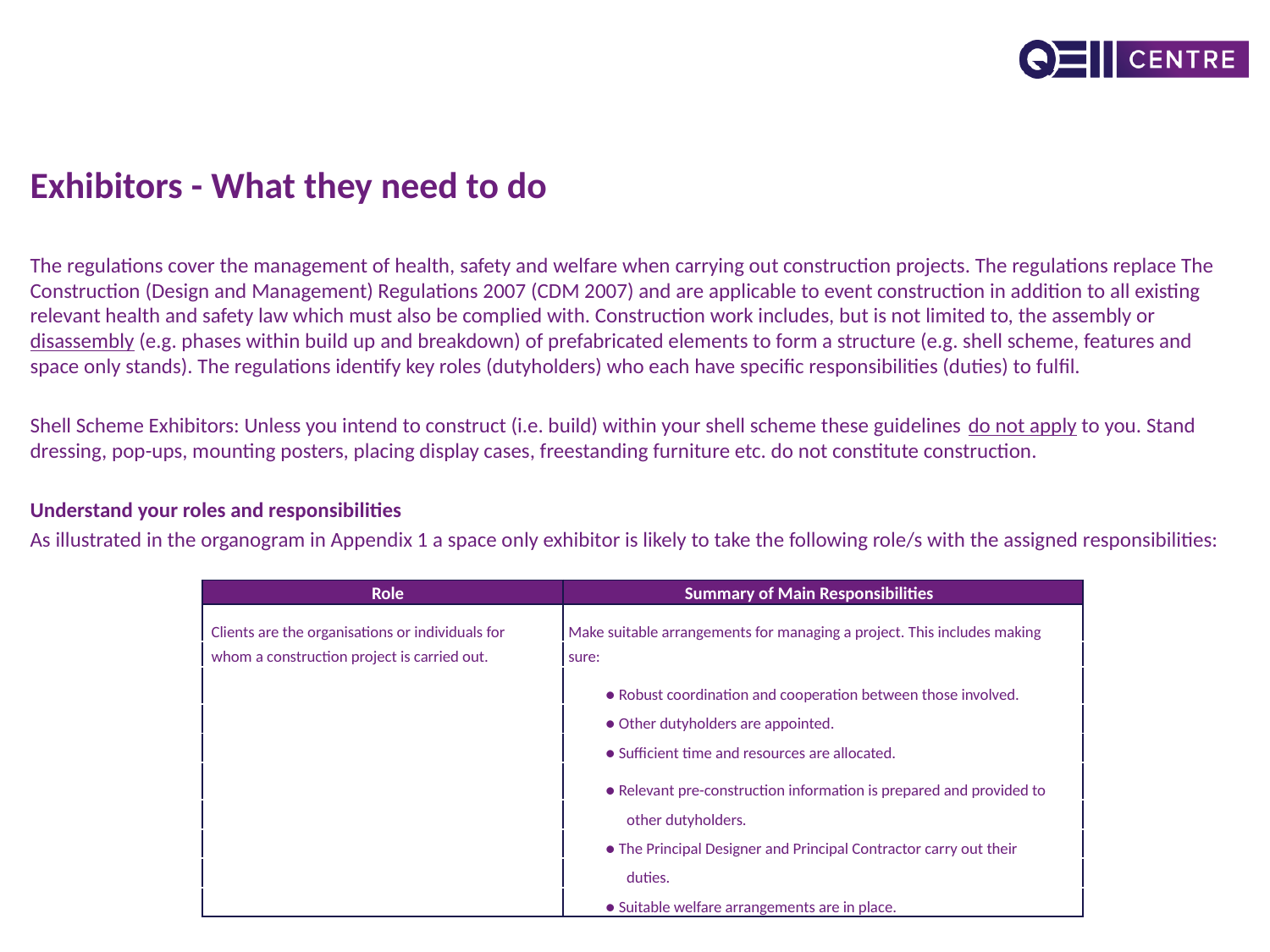

# Exhibitors - What they need to do
The regulations cover the management of health, safety and welfare when carrying out construction projects. The regulations replace The Construction (Design and Management) Regulations 2007 (CDM 2007) and are applicable to event construction in addition to all existing relevant health and safety law which must also be complied with. Construction work includes, but is not limited to, the assembly or disassembly (e.g. phases within build up and breakdown) of prefabricated elements to form a structure (e.g. shell scheme, features and space only stands). The regulations identify key roles (dutyholders) who each have specific responsibilities (duties) to fulfil.

Shell Scheme Exhibitors: Unless you intend to construct (i.e. build) within your shell scheme these guidelines do not apply to you. Stand dressing, pop-ups, mounting posters, placing display cases, freestanding furniture etc. do not constitute construction.

Understand your roles and responsibilities
As illustrated in the organogram in Appendix 1 a space only exhibitor is likely to take the following role/s with the assigned responsibilities:

| Role | Summary of Main Responsibilities |
| --- | --- |
| Clients are the organisations or individuals for | Make suitable arrangements for managing a project. This includes making |
| whom a construction project is carried out. | sure: |
|  | ● Robust coordination and cooperation between those involved. |
|  | ● Other dutyholders are appointed. |
|  | ● Sufficient time and resources are allocated. |
|  | ● Relevant pre-construction information is prepared and provided to |
|  | other dutyholders. |
|  | ● The Principal Designer and Principal Contractor carry out their |
|  | duties. |
|  | ● Suitable welfare arrangements are in place. |